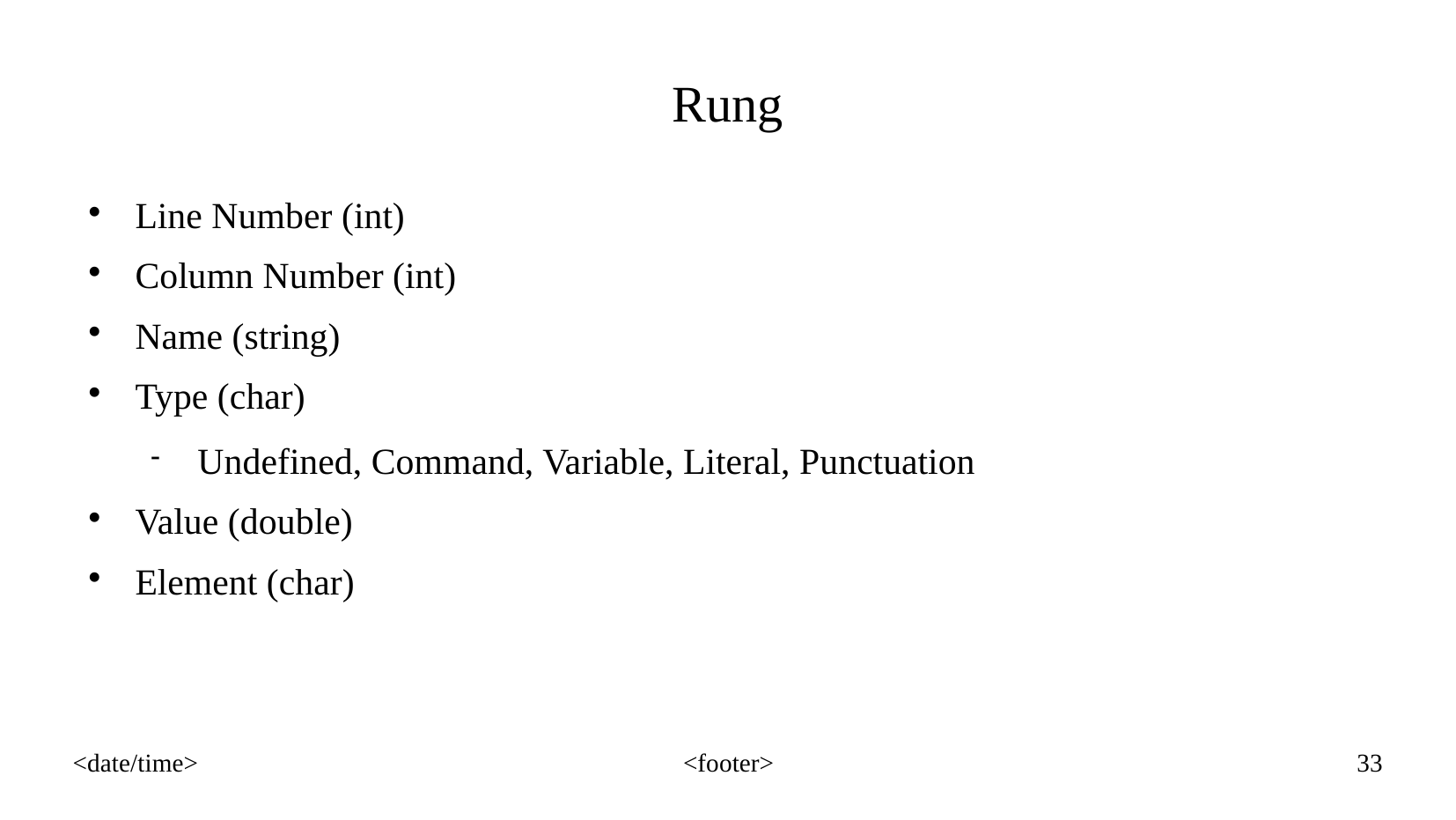

Rung
Line Number (int)
Column Number (int)
Name (string)
Type (char)
Undefined, Command, Variable, Literal, Punctuation
Value (double)
Element (char)